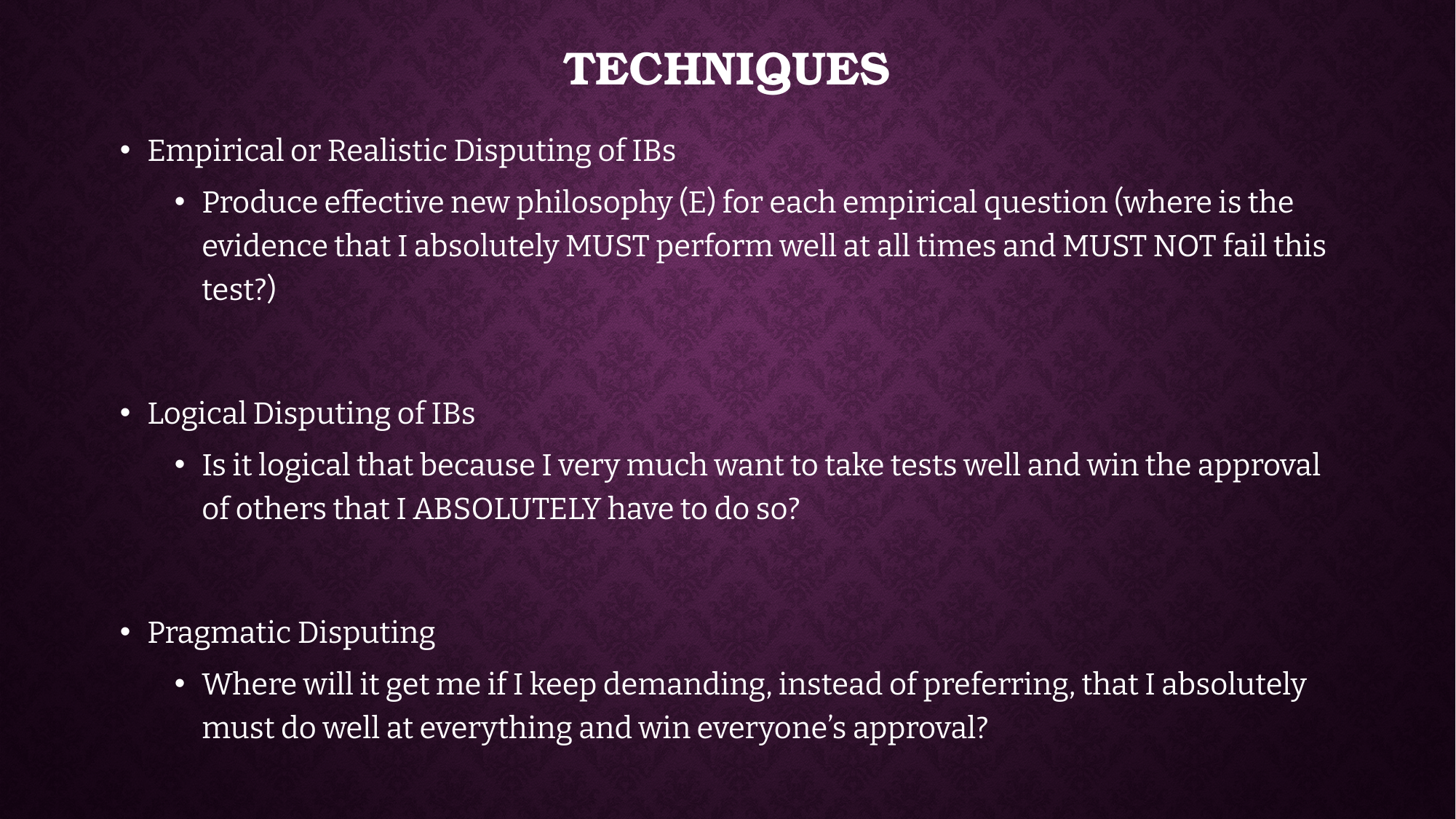

# Techniques
Empirical or Realistic Disputing of IBs
Produce effective new philosophy (E) for each empirical question (where is the evidence that I absolutely MUST perform well at all times and MUST NOT fail this test?)

Logical Disputing of IBs
Is it logical that because I very much want to take tests well and win the approval of others that I ABSOLUTELY have to do so?

Pragmatic Disputing
Where will it get me if I keep demanding, instead of preferring, that I absolutely must do well at everything and win everyone’s approval?